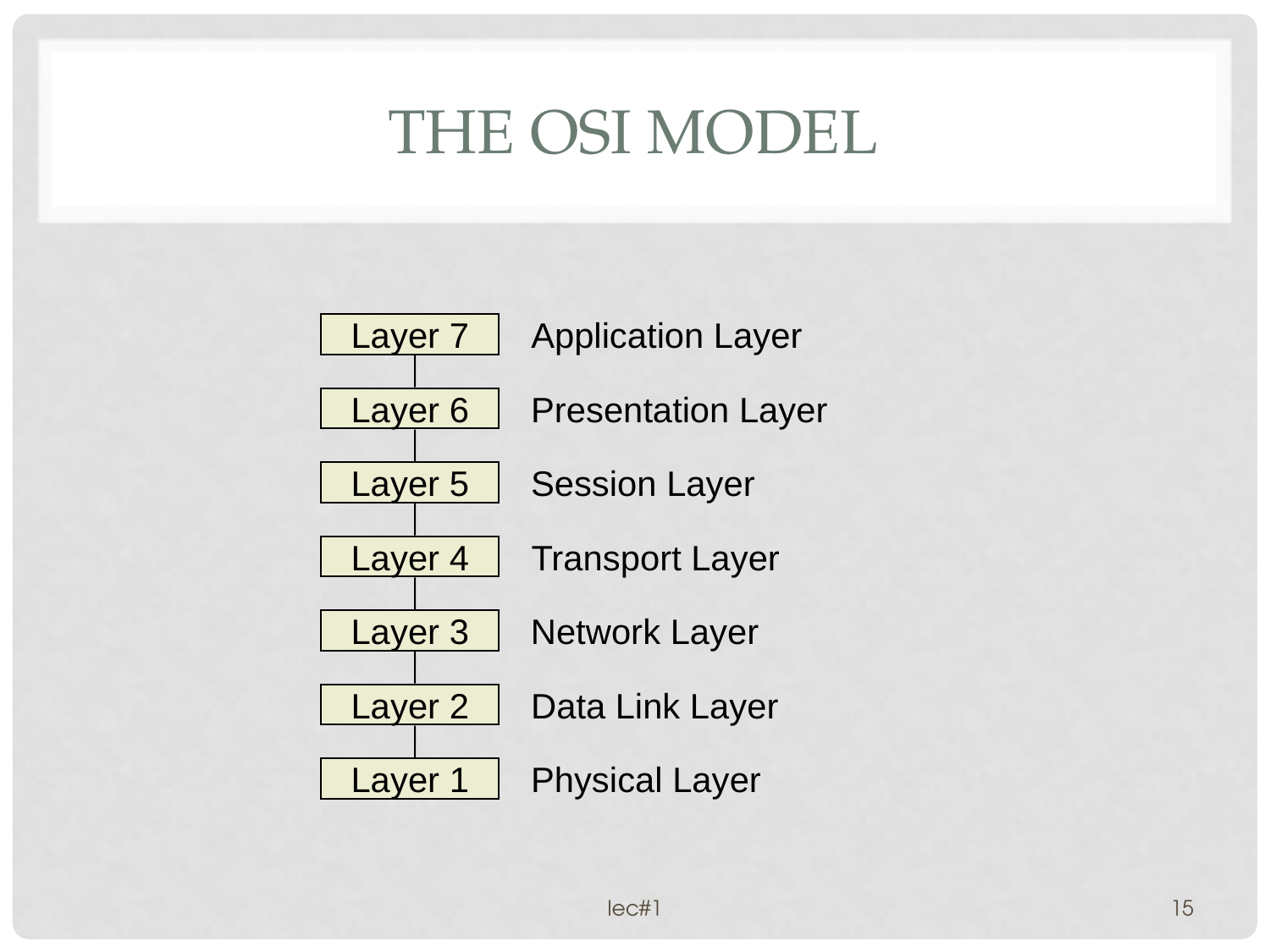

# The OSI Model
Layer 7
Application Layer

Layer 6
Presentation Layer

Layer 5
Session Layer

Layer 4
Transport Layer

Layer 3
Network Layer

Layer 2
Data Link Layer

Layer 1
Physical Layer

lec#1
15